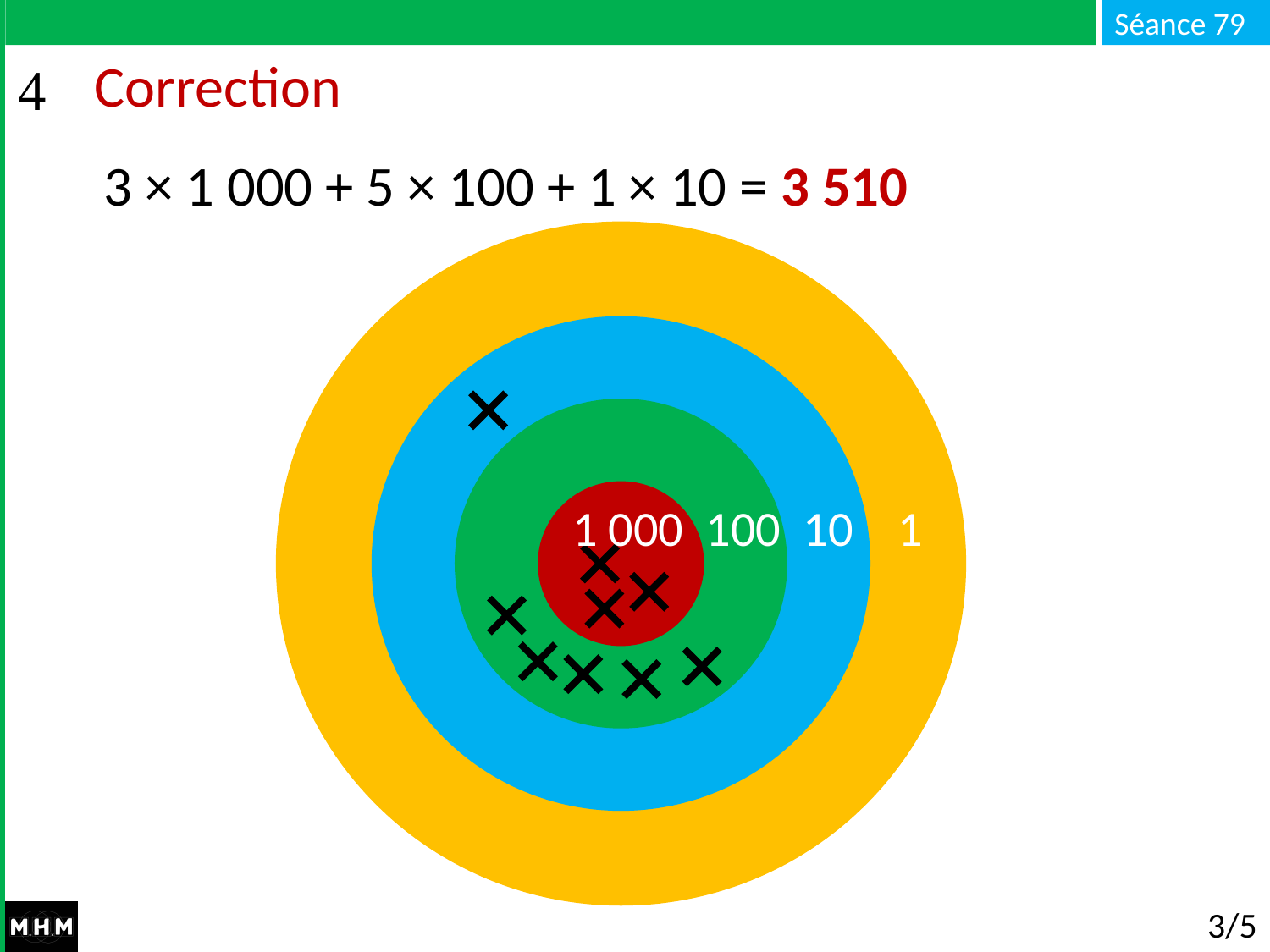

# Correction
3 × 1 000 + 5 × 100 + 1 × 10 = 3 510

1 000  100  10    1
1 000  100  10    1

3/5